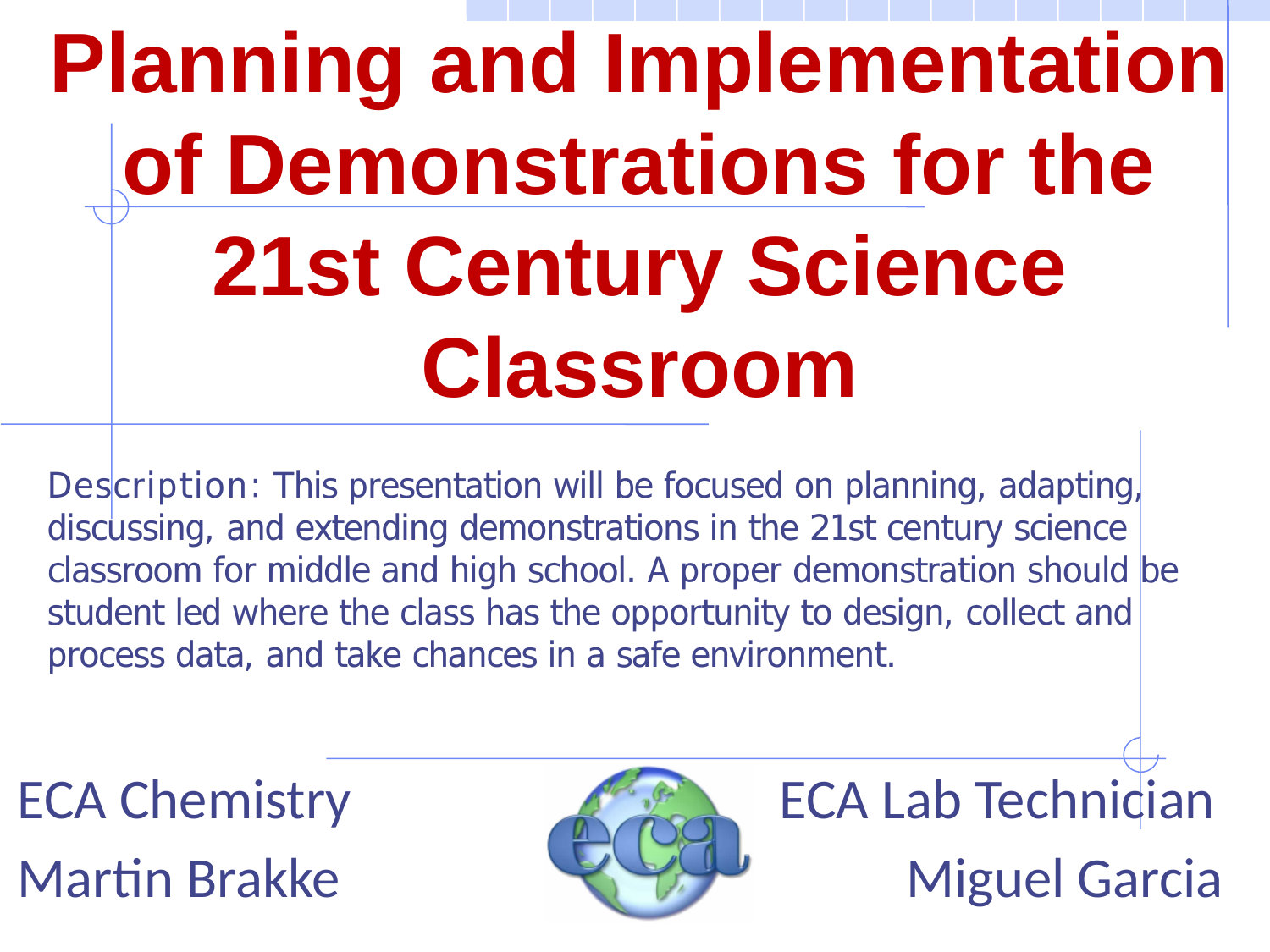

# Planning and Implementation of Demonstrations for the 21st Century Science Classroom
Description: This presentation will be focused on planning, adapting, discussing, and extending demonstrations in the 21st century science classroom for middle and high school. A proper demonstration should be student led where the class has the opportunity to design, collect and process data, and take chances in a safe environment.

ECA Chemistry				ECA Lab Technician
Martin Brakke					Miguel Garcia